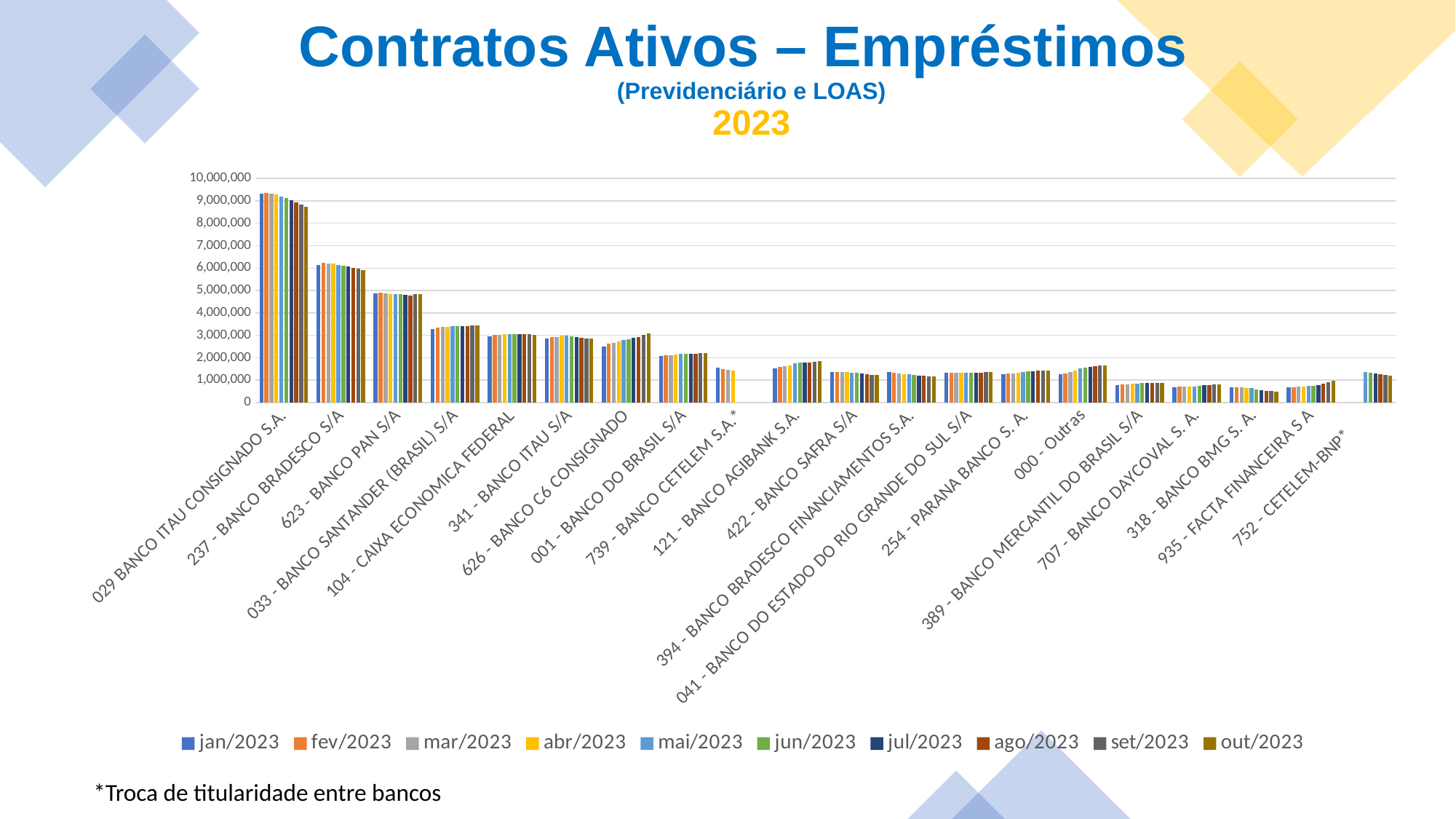

Contratos Ativos – Empréstimos
(Previdenciário e LOAS)
2023

### Chart

| Category | jan/2023 | fev/2023 | mar/2023 | abr/2023 | mai/2023 | jun/2023 | jul/2023 | ago/2023 | set/2023 | out/2023 |
|---|---|---|---|---|---|---|---|---|---|---|
| 029 BANCO ITAU CONSIGNADO S.A. | 9310578.0 | 9343290.0 | 9310048.0 | 9283660.0 | 9201720.0 | 9124794.0 | 9043705.0 | 8932444.0 | 8849221.0 | 8748207.0 |
| 237 - BANCO BRADESCO S/A | 6148063.0 | 6233599.0 | 6218673.0 | 6190540.0 | 6142477.0 | 6098746.0 | 6056638.0 | 6004104.0 | 5963552.0 | 5926643.0 |
| 623 - BANCO PAN S/A | 4867831.0 | 4906391.0 | 4883229.0 | 4852086.0 | 4835697.0 | 4824778.0 | 4820292.0 | 4787502.0 | 4834268.0 | 4846336.0 |
| 033 - BANCO SANTANDER (BRASIL) S/A | 3263681.0 | 3358468.0 | 3371520.0 | 3378097.0 | 3403317.0 | 3412912.0 | 3412080.0 | 3396180.0 | 3433842.0 | 3435137.0 |
| 104 - CAIXA ECONOMICA FEDERAL | 2969288.0 | 3018102.0 | 3014164.0 | 3051313.0 | 3055335.0 | 3047052.0 | 3039891.0 | 3037299.0 | 3035142.0 | 3028245.0 |
| 341 - BANCO ITAU S/A | 2858296.0 | 2920360.0 | 2928947.0 | 2974178.0 | 2988700.0 | 2956294.0 | 2929560.0 | 2896997.0 | 2864965.0 | 2840237.0 |
| 626 - BANCO C6 CONSIGNADO | 2486824.0 | 2630470.0 | 2671920.0 | 2734449.0 | 2795964.0 | 2837614.0 | 2881902.0 | 2920379.0 | 3013053.0 | 3075445.0 |
| 001 - BANCO DO BRASIL S/A | 2060947.0 | 2109648.0 | 2114862.0 | 2142982.0 | 2161618.0 | 2171027.0 | 2176094.0 | 2184797.0 | 2193201.0 | 2202580.0 |
| 739 - BANCO CETELEM S.A.* | 1550072.0 | 1503060.0 | 1456177.0 | 1413522.0 | 0.0 | 0.0 | 0.0 | 0.0 | 0.0 | 0.0 |
| 121 - BANCO AGIBANK S.A. | 1521707.0 | 1592063.0 | 1609064.0 | 1637810.0 | 1756362.0 | 1773587.0 | 1779995.0 | 1790618.0 | 1817637.0 | 1860049.0 |
| 422 - BANCO SAFRA S/A | 1369921.0 | 1370435.0 | 1358517.0 | 1347317.0 | 1339061.0 | 1321792.0 | 1300654.0 | 1270163.0 | 1242560.0 | 1214602.0 |
| 394 - BANCO BRADESCO FINANCIAMENTOS S.A. | 1348399.0 | 1320594.0 | 1292727.0 | 1271270.0 | 1246466.0 | 1227840.0 | 1210217.0 | 1188243.0 | 1170920.0 | 1148667.0 |
| 041 - BANCO DO ESTADO DO RIO GRANDE DO SUL S/A | 1316368.0 | 1325308.0 | 1324041.0 | 1322844.0 | 1323075.0 | 1317373.0 | 1311600.0 | 1325053.0 | 1368062.0 | 1371936.0 |
| 254 - PARANA BANCO S. A. | 1273527.0 | 1293329.0 | 1306155.0 | 1338836.0 | 1369654.0 | 1384630.0 | 1399521.0 | 1409136.0 | 1418681.0 | 1424237.0 |
| 000 - Outras | 1247677.0 | 1296648.0 | 1374954.0 | 1439084.0 | 1509559.0 | 1545067.0 | 1575034.0 | 1610952.0 | 1636194.0 | 1666299.0 |
| 389 - BANCO MERCANTIL DO BRASIL S/A | 767467.0 | 803737.0 | 812585.0 | 835731.0 | 853613.0 | 862011.0 | 865845.0 | 861175.0 | 870415.0 | 873024.0 |
| 707 - BANCO DAYCOVAL S. A. | 689650.0 | 705486.0 | 710235.0 | 704517.0 | 725187.0 | 743120.0 | 761632.0 | 782812.0 | 805733.0 | 814911.0 |
| 318 - BANCO BMG S. A. | 673576.0 | 679678.0 | 677827.0 | 655186.0 | 643149.0 | 589655.0 | 537529.0 | 524836.0 | 502026.0 | 496747.0 |
| 935 - FACTA FINANCEIRA S A | 666521.0 | 686790.0 | 696175.0 | 702264.0 | 729770.0 | 757256.0 | 786430.0 | 848032.0 | 902626.0 | 958400.0 |
| 752 - CETELEM-BNP*	 | 0.0 | 0.0 | 0.0 | 0.0 | 1358754.0 | 1323844.0 | 1290386.0 | 1258533.0 | 1222549.0 | 1186709.0 |

*Troca de titularidade entre bancos